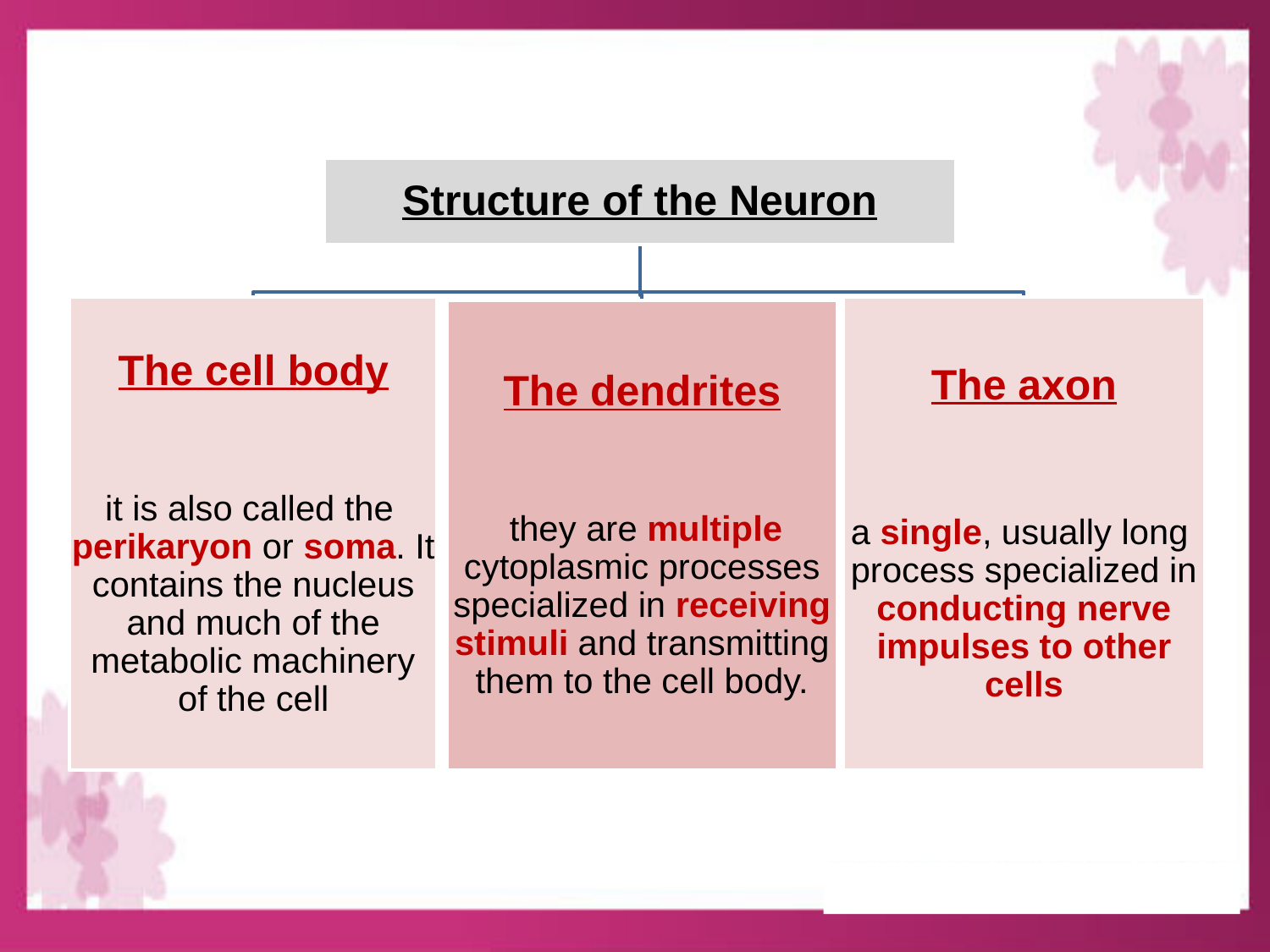

Structure of the Neuron
The cell body

 it is also called the perikaryon or soma. It contains the nucleus and much of the metabolic machinery of the cell
The dendrites

 they are multiple cytoplasmic processes specialized in receiving stimuli and transmitting them to the cell body.
The axon

 a single, usually long process specialized in conducting nerve impulses to other cells